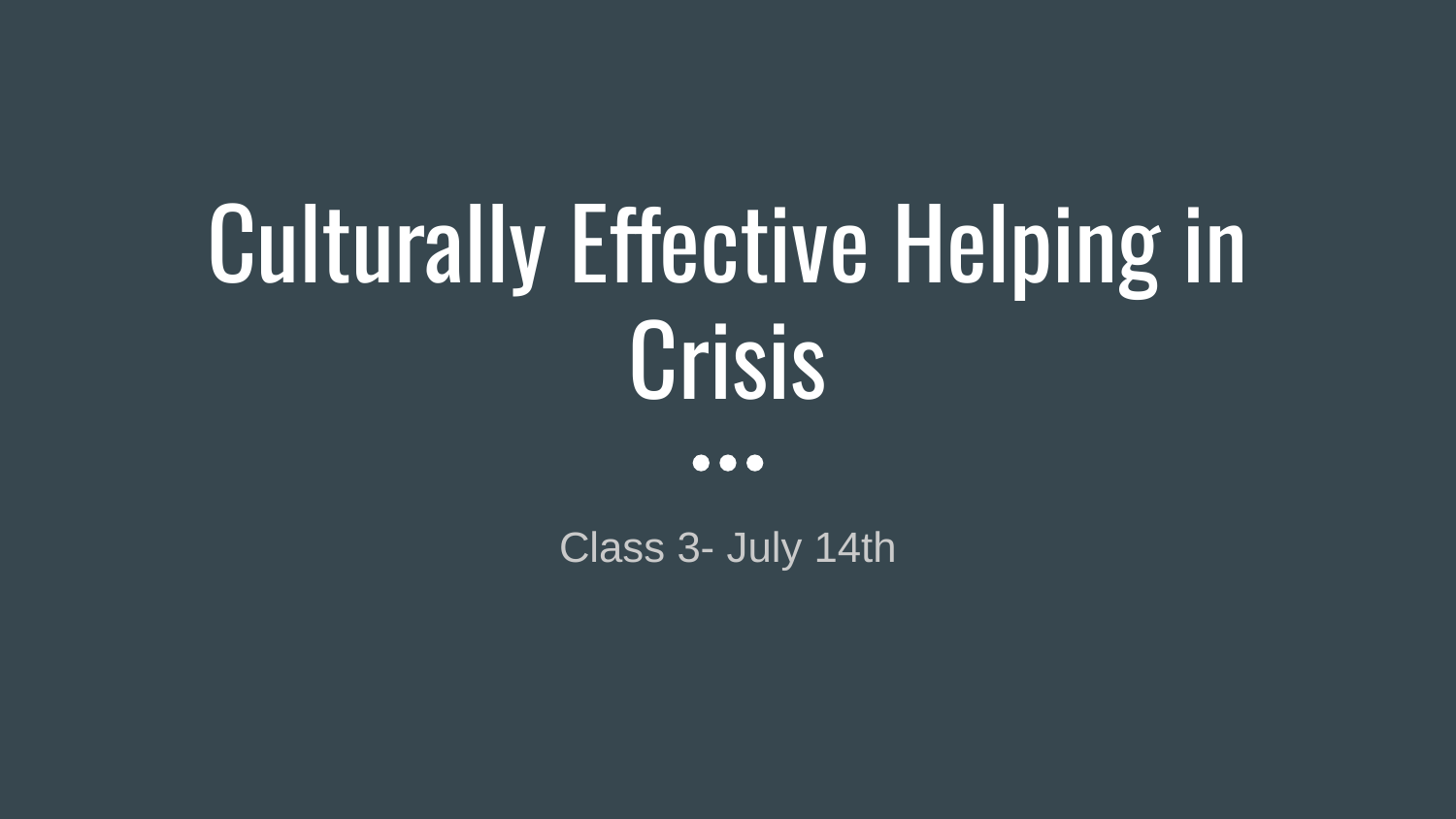

# Culturally Effective Helping in Crisis
Class 3- July 14th